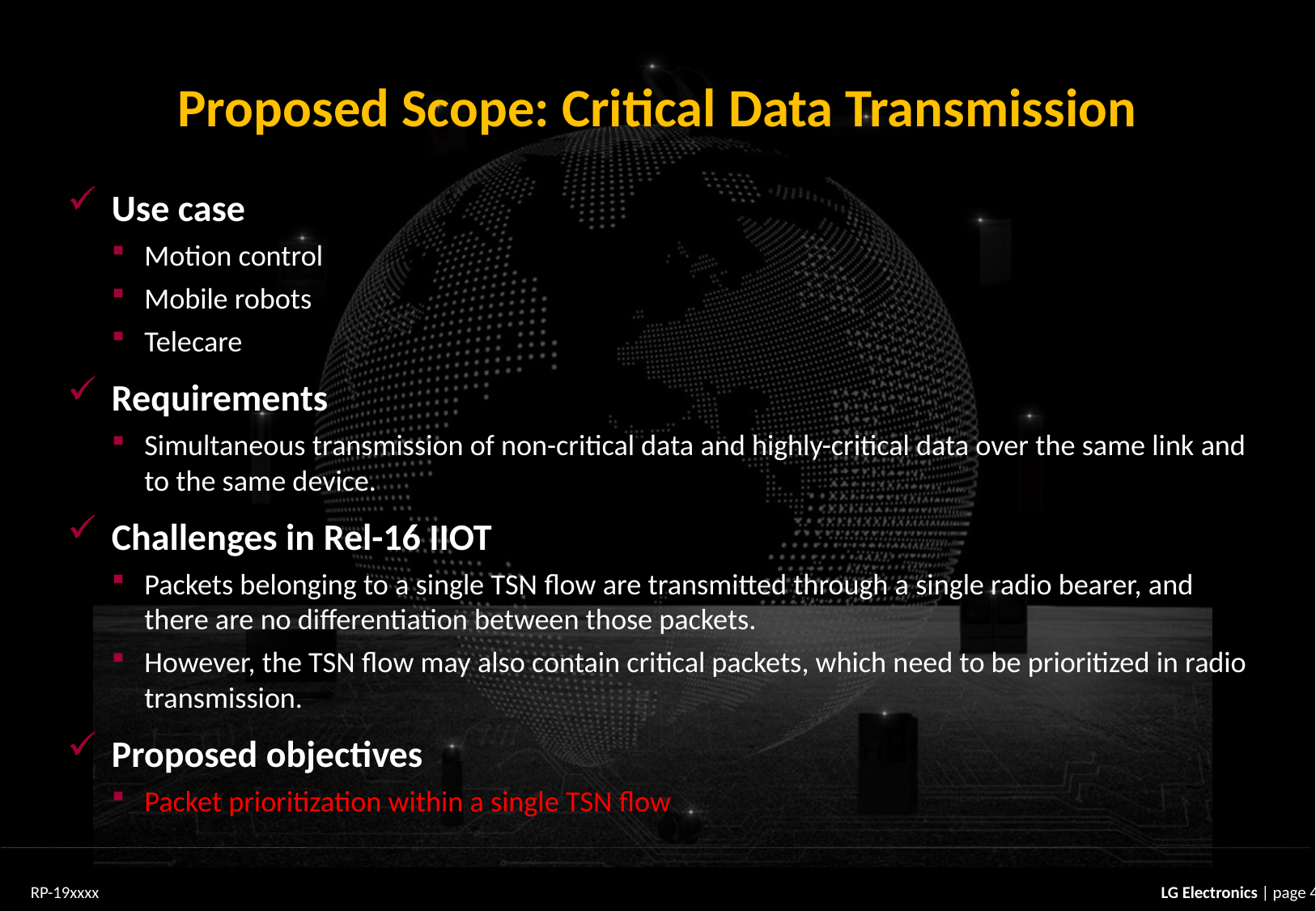

# Proposed Scope: Critical Data Transmission
Use case
Motion control
Mobile robots
Telecare
Requirements
Simultaneous transmission of non-critical data and highly-critical data over the same link and to the same device.
Challenges in Rel-16 IIOT
Packets belonging to a single TSN flow are transmitted through a single radio bearer, and there are no differentiation between those packets.
However, the TSN flow may also contain critical packets, which need to be prioritized in radio transmission.
Proposed objectives
Packet prioritization within a single TSN flow